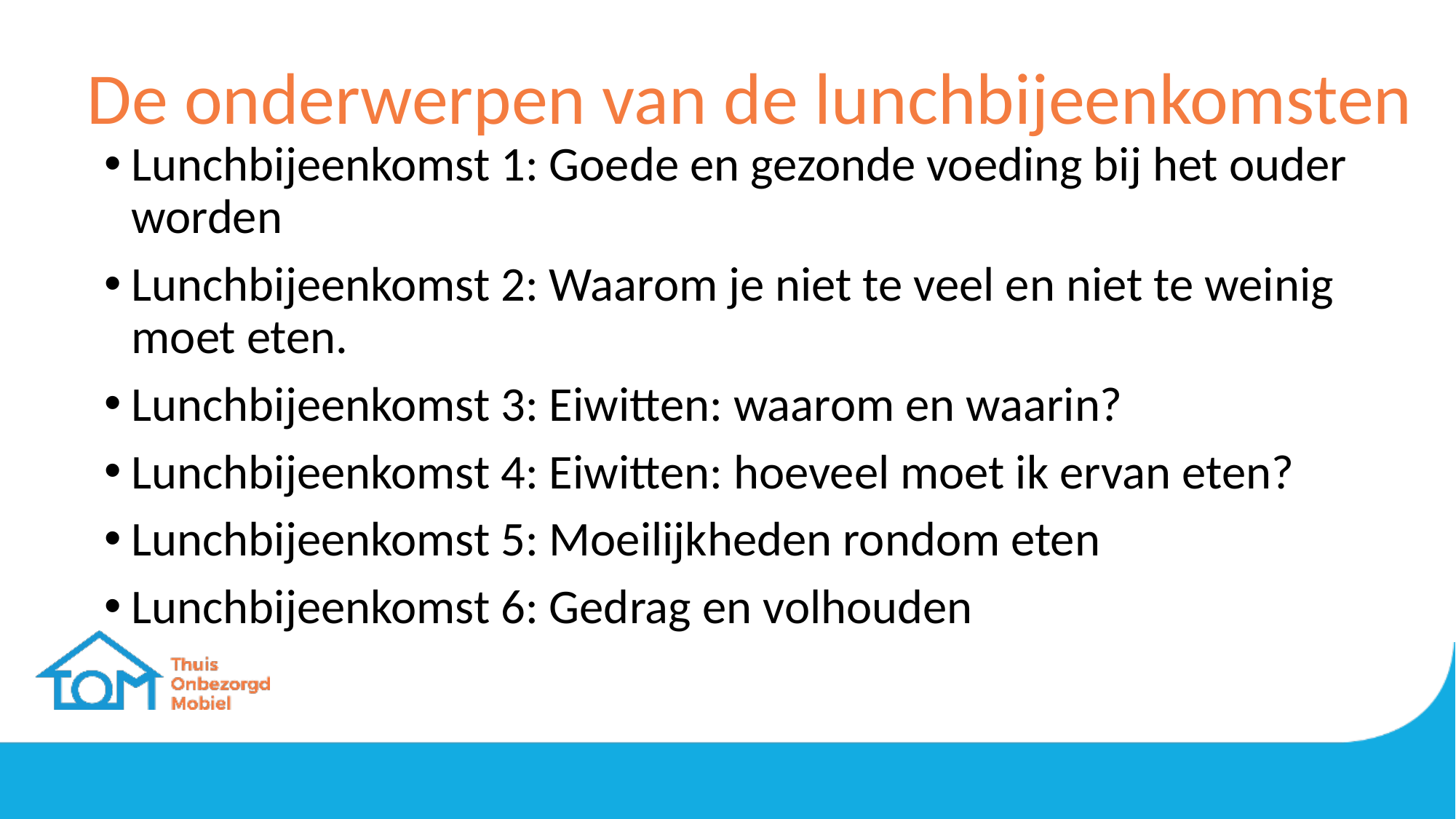

# De onderwerpen van de lunchbijeenkomsten
Lunchbijeenkomst 1: Goede en gezonde voeding bij het ouder worden
Lunchbijeenkomst 2: Waarom je niet te veel en niet te weinig moet eten.
Lunchbijeenkomst 3: Eiwitten: waarom en waarin?
Lunchbijeenkomst 4: Eiwitten: hoeveel moet ik ervan eten?
Lunchbijeenkomst 5: Moeilijkheden rondom eten
Lunchbijeenkomst 6: Gedrag en volhouden